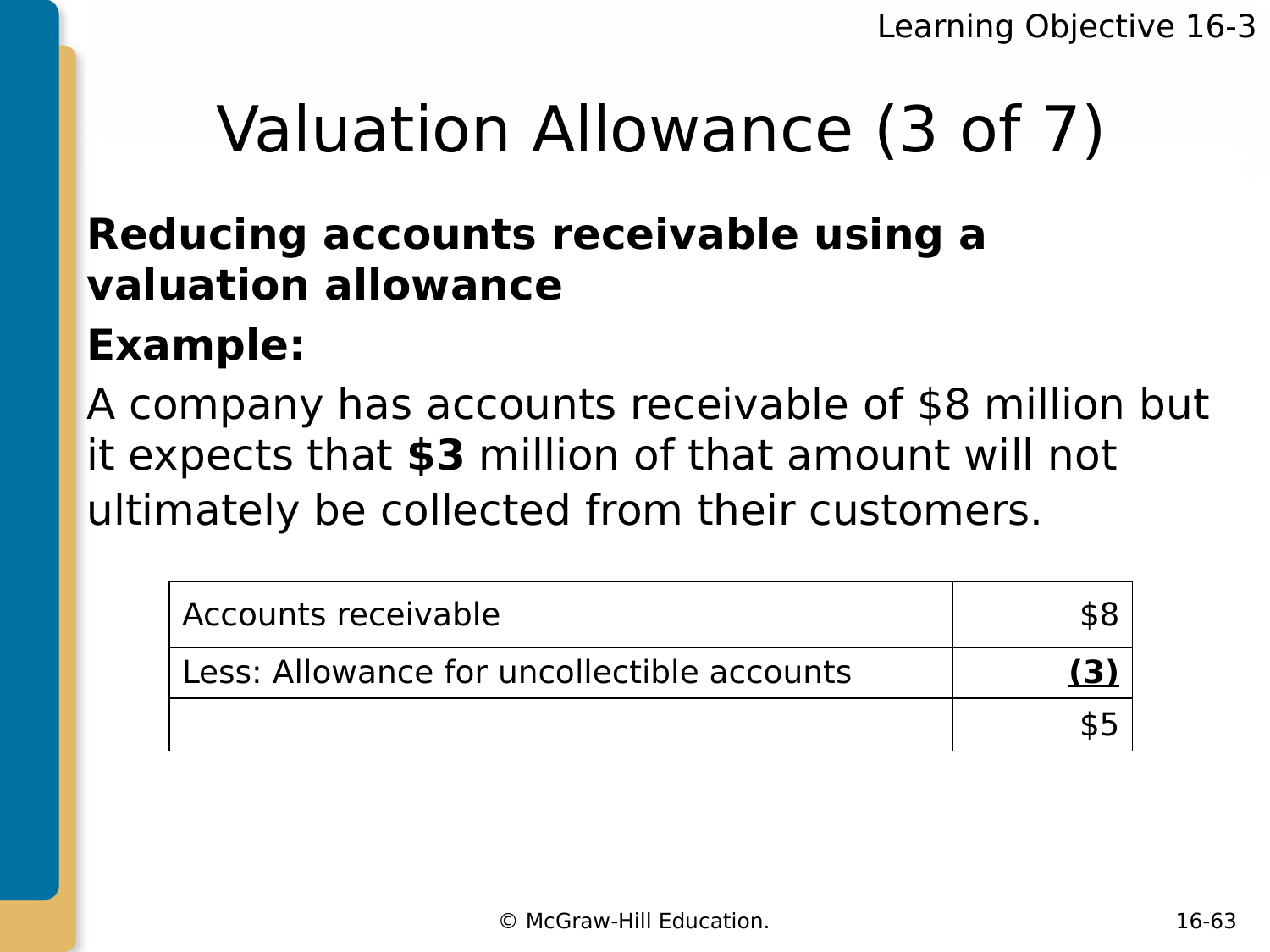

Learning Objective 16-3
# Valuation Allowance (3 of 7)
Reducing accounts receivable using a valuation allowance
Example:
A company has accounts receivable of $8 million but it expects that $3 million of that amount will not ultimately be collected from their customers.
| Accounts receivable | $8 |
| --- | --- |
| Less: Allowance for uncollectible accounts | (3) |
|  | $5 |